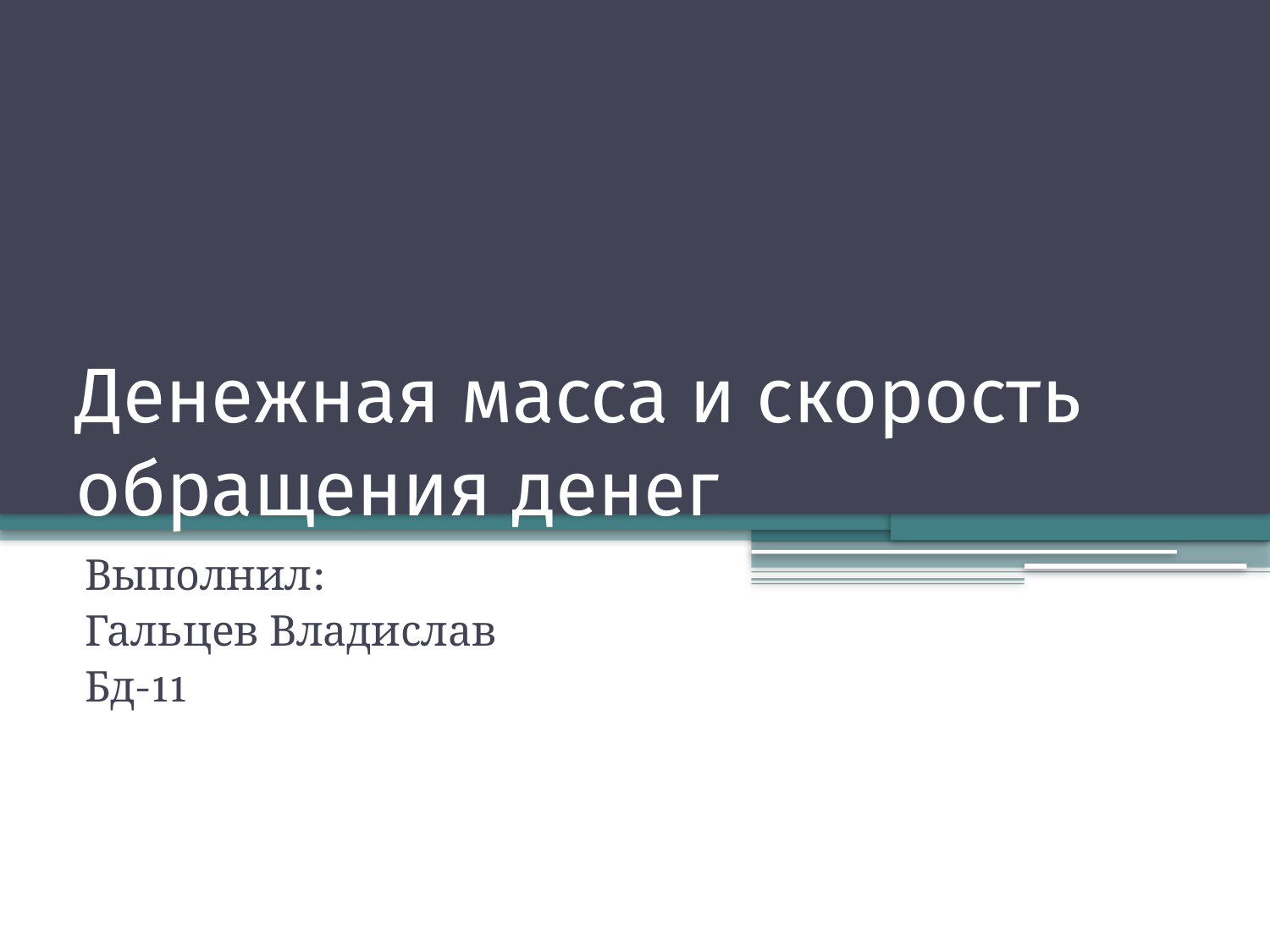

# Денежная масса и скорость обращения денег
Выполнил:
Гальцев Владислав
Бд-11